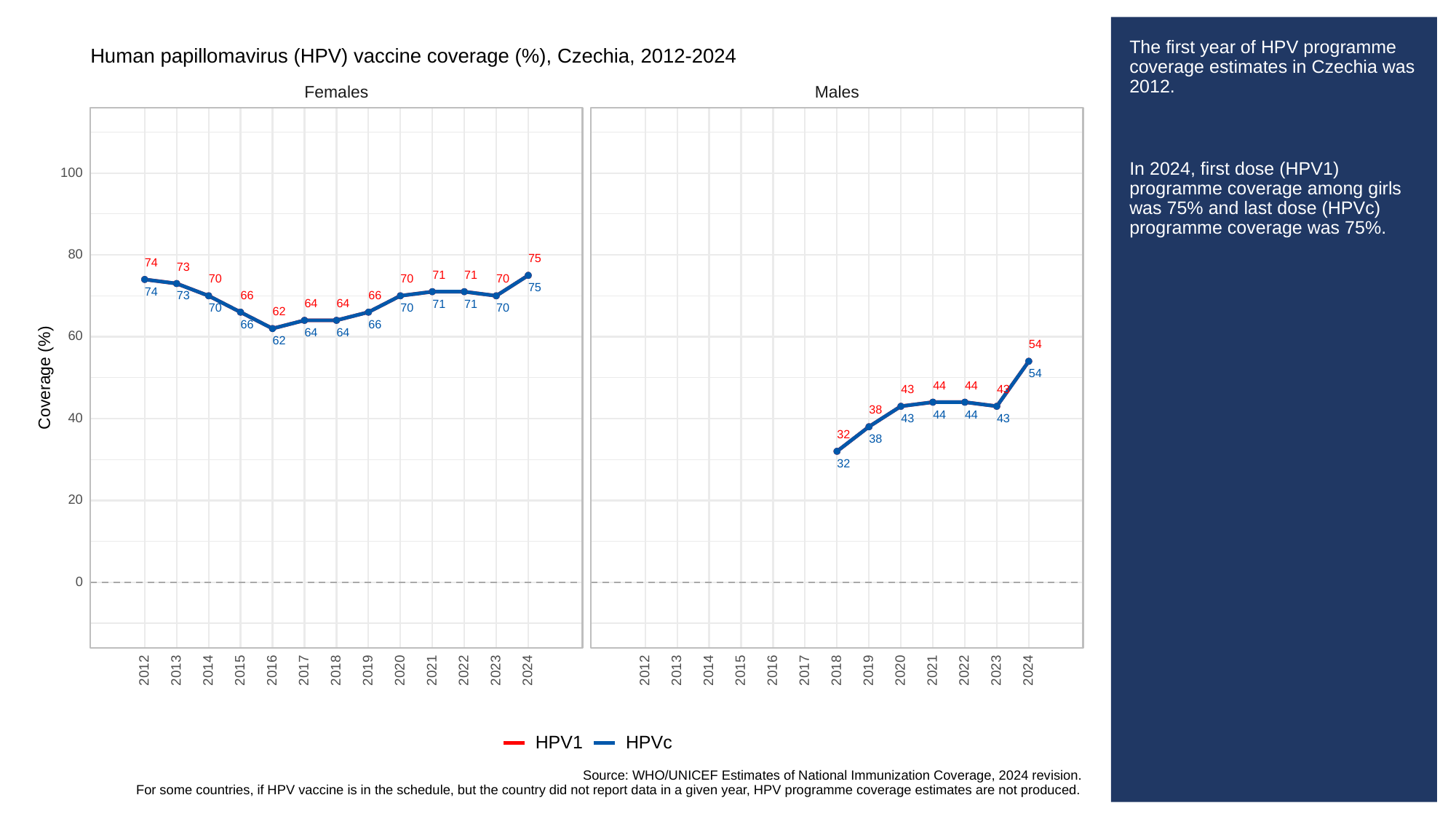

# The first year of HPV programme coverage estimates in Czechia was 2012.

In 2024, first dose (HPV1) programme coverage among girls was 75% and last dose (HPVc) programme coverage was 75%.

Human papillomavirus (HPV) vaccine coverage (%), Czechia, 2012-2024
Females
Males

100

80

75
74
73
71
71

70
70
70

75
74

66
66
73

64
64
71
71
70
70
70
62

66
66

64
64
60

62
54

54
Coverage (%)

44
44
43
43

38
44
44
40
43
43

32
38

32
20

0

2013
2023
2013
2023
2012
2014
2015
2016
2017
2018
2019
2020
2021
2022
2024
2012
2014
2015
2016
2017
2018
2019
2020
2021
2022
2024
HPVc
HPV1

Source: WHO/UNICEF Estimates of National Immunization Coverage, 2024 revision.
For some countries, if HPV vaccine is in the schedule, but the country did not report data in a given year, HPV programme coverage estimates are not produced.